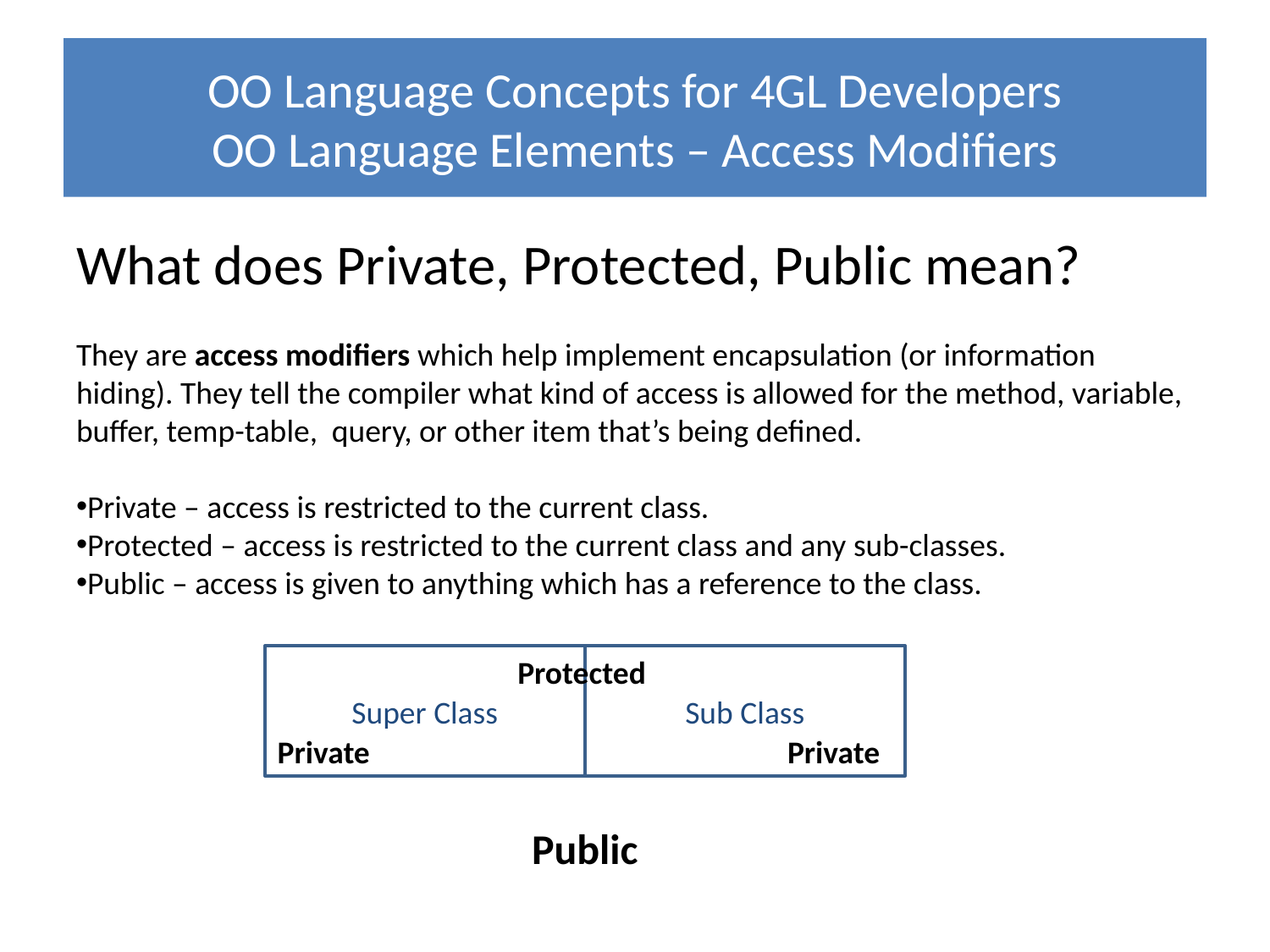

# OO Language Concepts for 4GL Developers OO Language Elements – Access Modifiers
What does Private, Protected, Public mean?

They are access modifiers which help implement encapsulation (or information hiding). They tell the compiler what kind of access is allowed for the method, variable, buffer, temp-table,  query, or other item that’s being defined.

Private – access is restricted to the current class.
Protected – access is restricted to the current class and any sub-classes.
Public – access is given to anything which has a reference to the class.
Super Class
Protected
Sub Class
Private
Private
Public